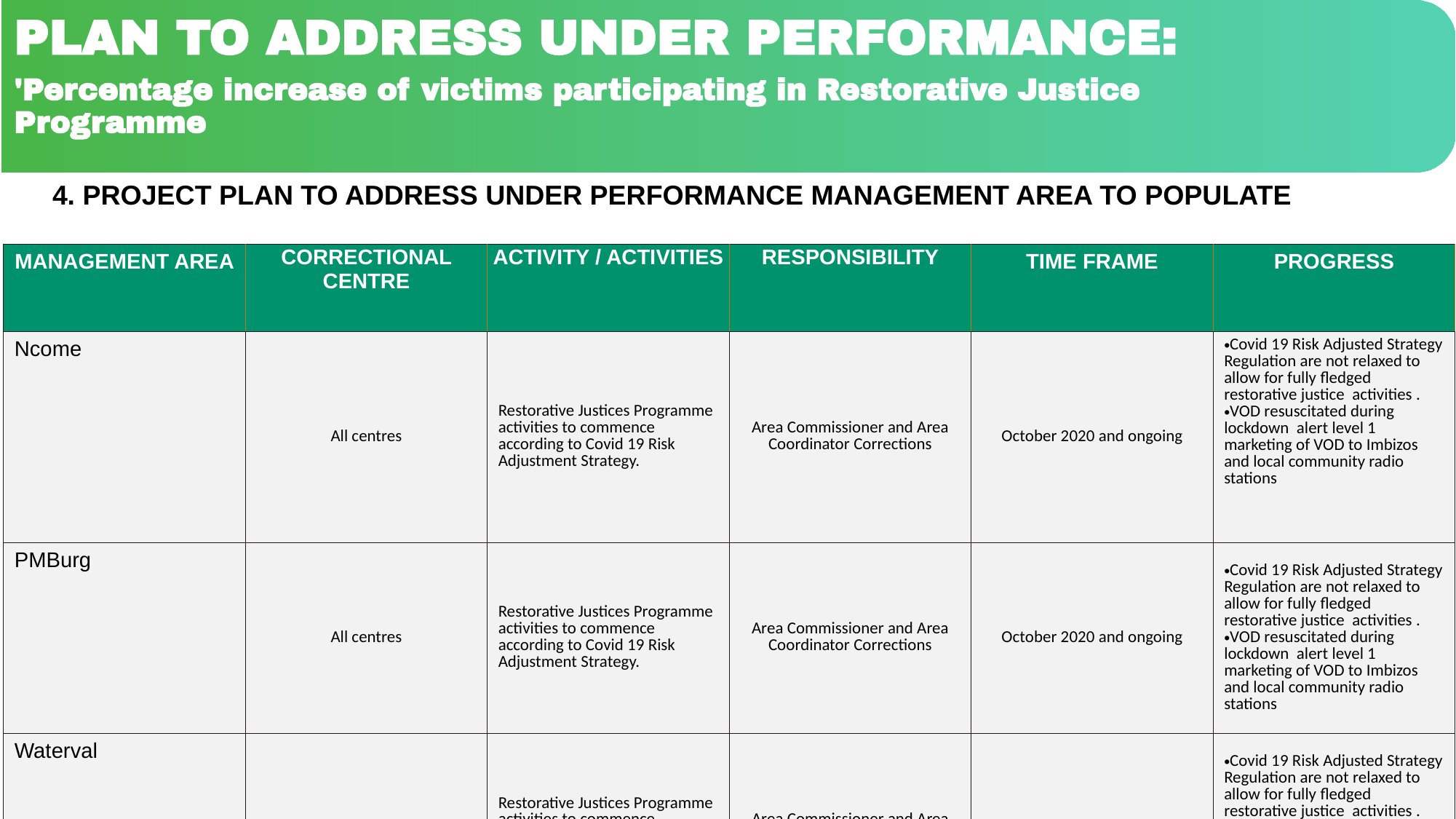

PLAN TO ADDRESS UNDER PERFORMANCE:
'Percentage increase of victims participating in Restorative Justice Programme
     4. PROJECT PLAN TO ADDRESS UNDER PERFORMANCE MANAGEMENT AREA TO POPULATE
| MANAGEMENT AREA | CORRECTIONAL CENTRE | ACTIVITY / ACTIVITIES | RESPONSIBILITY | TIME FRAME | PROGRESS |
| --- | --- | --- | --- | --- | --- |
| Ncome | All centres | Restorative Justices Programme activities to commence according to Covid 19 Risk Adjustment Strategy. | Area Commissioner and Area Coordinator Corrections | October 2020 and ongoing | Covid 19 Risk Adjusted Strategy Regulation are not relaxed to allow for fully fledged restorative justice activities . VOD resuscitated during lockdown alert level 1 marketing of VOD to Imbizos and local community radio stations |
| PMBurg | All centres | Restorative Justices Programme activities to commence according to Covid 19 Risk Adjustment Strategy. | Area Commissioner and Area Coordinator Corrections | October 2020 and ongoing | Covid 19 Risk Adjusted Strategy Regulation are not relaxed to allow for fully fledged restorative justice activities . VOD resuscitated during lockdown alert level 1 marketing of VOD to Imbizos and local community radio stations |
| Waterval | All centres | Restorative Justices Programme activities to commence according to Covid 19 Risk Adjustment Strategy. | Area Commissioner and Area Coordinator Corrections | October 2020 and ongoing | Covid 19 Risk Adjusted Strategy Regulation are not relaxed to allow for fully fledged restorative justice activities . VOD resuscitated during lockdown alert level 1 marketing of VOD to Imbizos and local community radio stations |